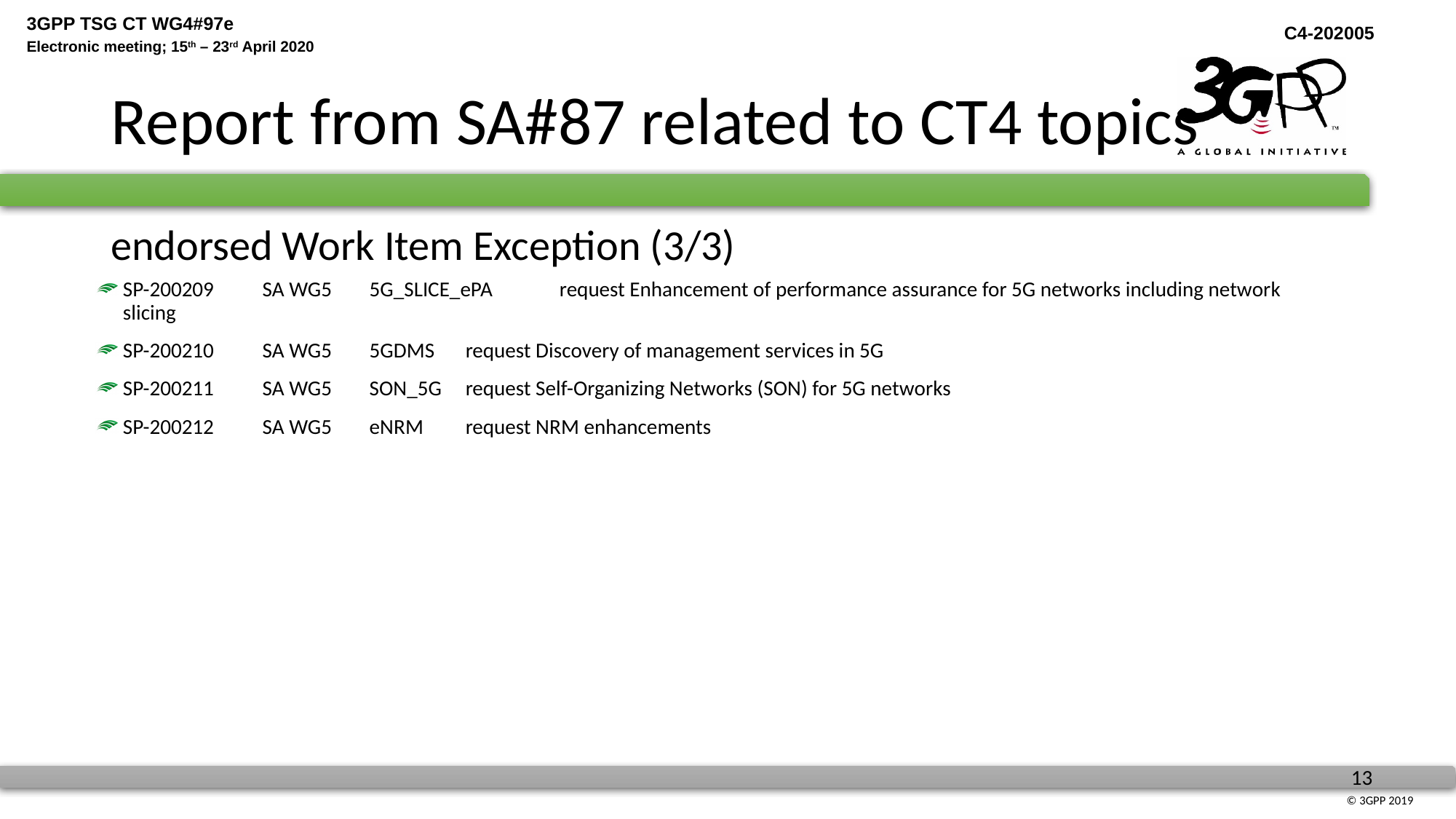

# Report from SA#87 related to CT4 topics
endorsed Work Item Exception (3/3)

SP-200209	SA WG5	5G_SLICE_ePA	request Enhancement of performance assurance for 5G networks including network slicing
SP-200210	SA WG5	5GDMS	request Discovery of management services in 5G
SP-200211	SA WG5	SON_5G	request Self-Organizing Networks (SON) for 5G networks
SP-200212	SA WG5	eNRM	request NRM enhancements